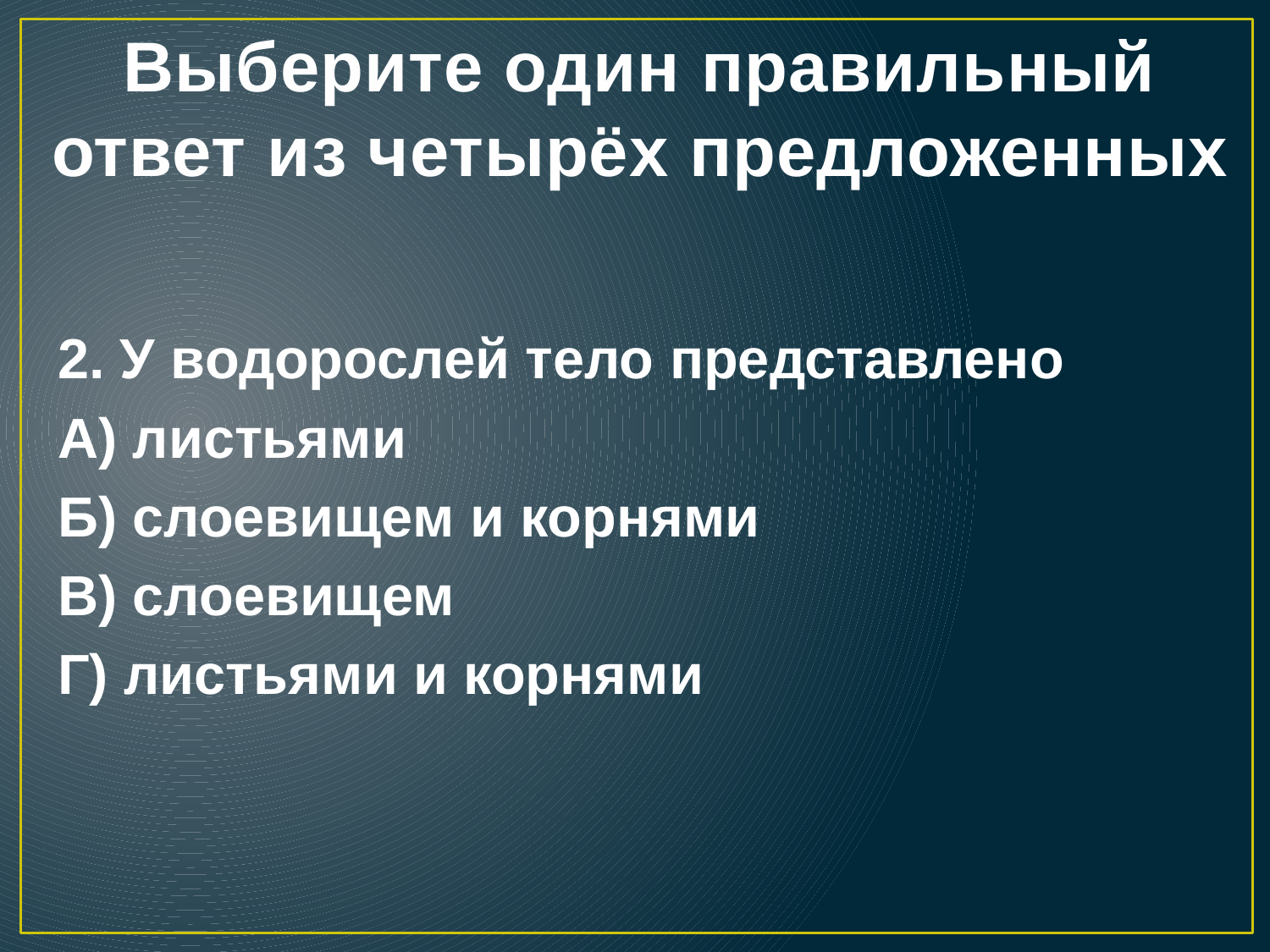

# Выберите один правильный ответ из четырёх предложенных
2. У водорослей тело представлено
А) листьями
Б) слоевищем и корнями
В) слоевищем
Г) листьями и корнями